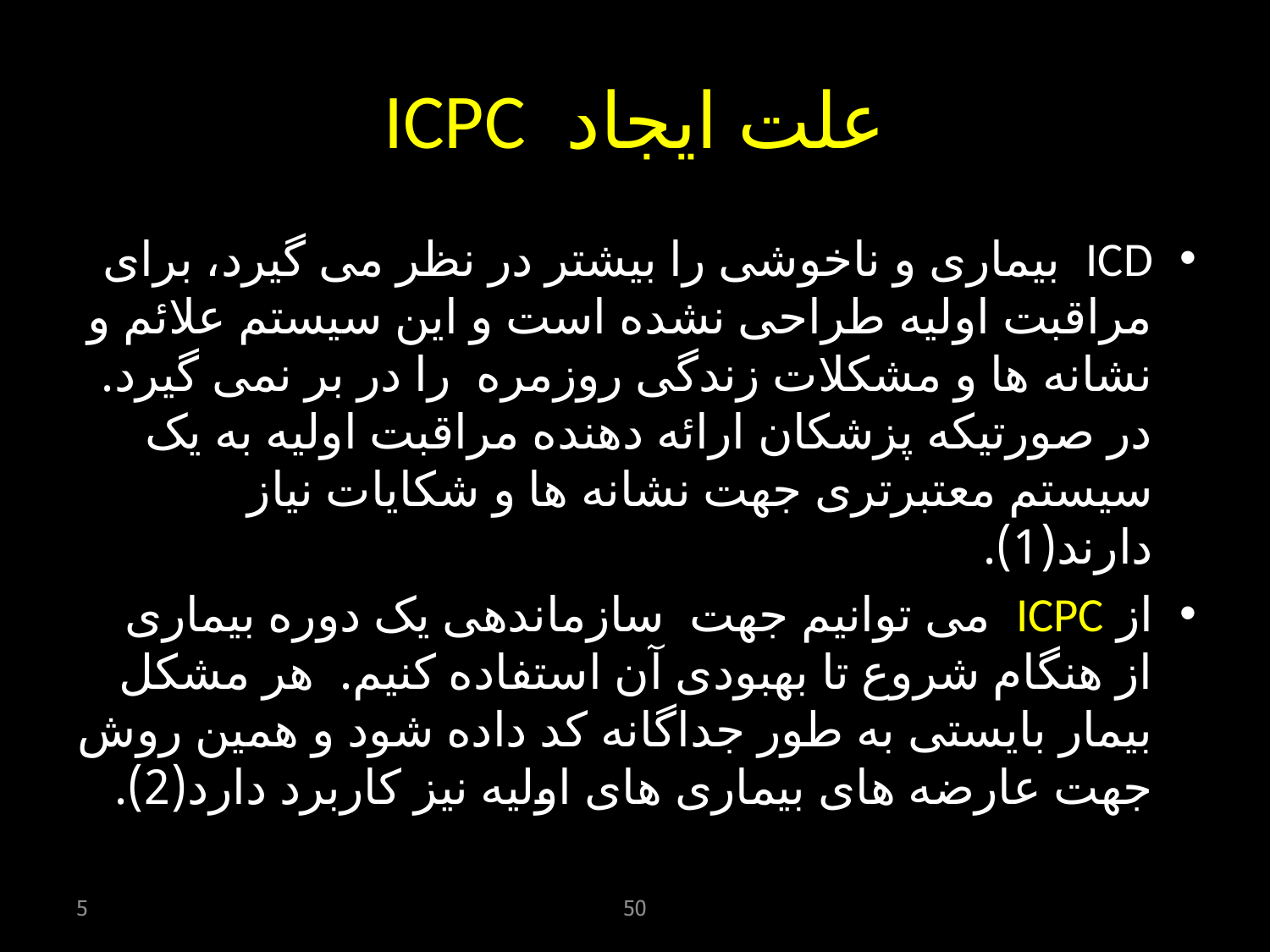

# علت ایجاد  ICPC
ICD  بیماری و ناخوشی را بیشتر در نظر می گیرد، برای مراقبت اولیه طراحی نشده است و این سیستم علائم و نشانه ها و مشکلات زندگی روزمره  را در بر نمی گیرد. در صورتیکه پزشکان ارائه دهنده مراقبت اولیه به یک سیستم معتبرتری جهت نشانه ها و شکایات نیاز دارند(1).
از ICPC  می توانیم جهت  سازماندهی یک دوره بیماری از هنگام شروع تا بهبودی آن استفاده کنیم.  هر مشکل بیمار بایستی به طور جداگانه کد داده شود و همین روش جهت عارضه های بیماری های اولیه نیز کاربرد دارد(2).

5
50